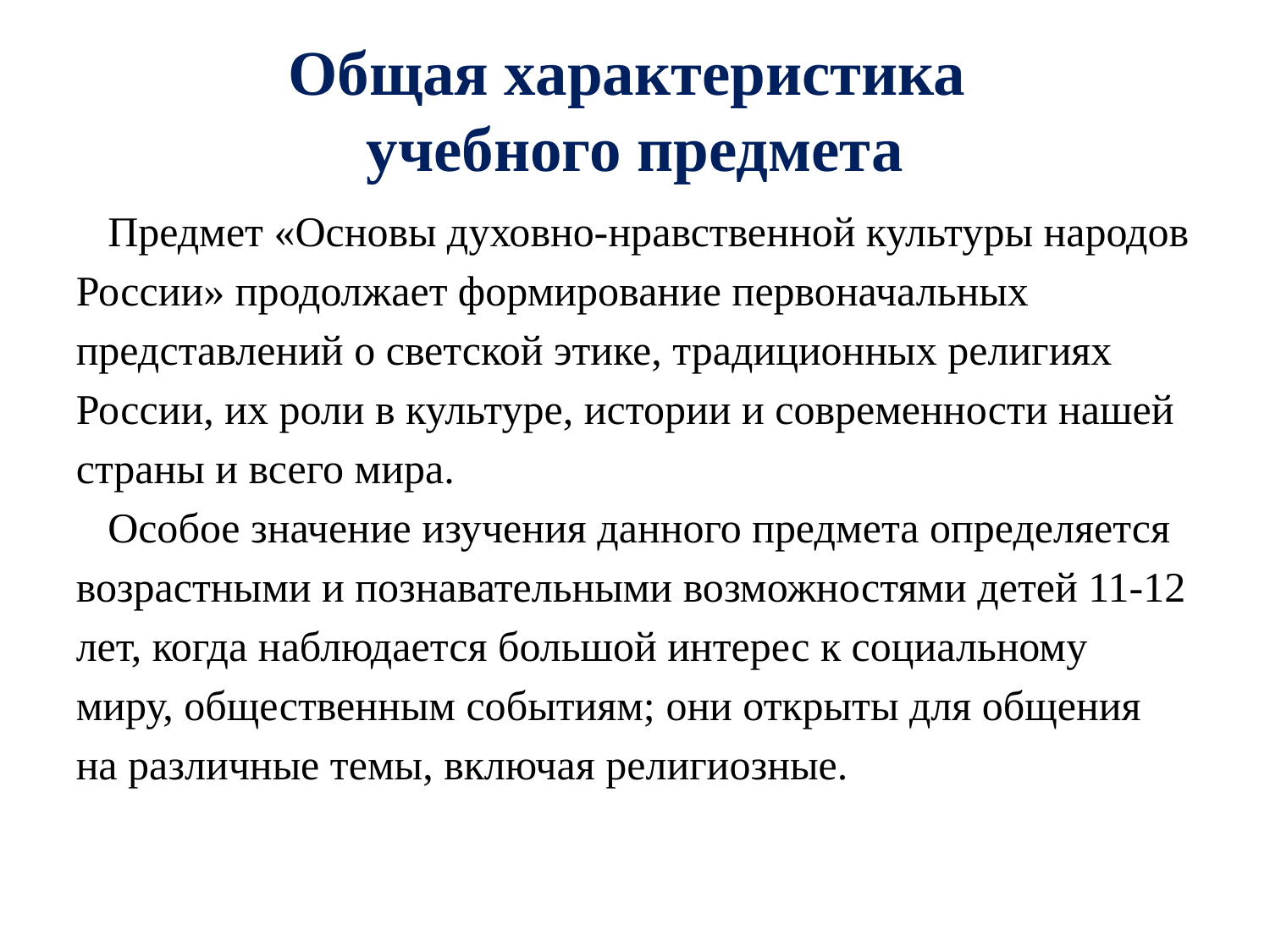

Общая характеристика
учебного предмета
   Предмет «Основы духовно-нравственной культуры народов
России» продолжает формирование первоначальных
представлений о светской этике, традиционных религиях
России, их роли в культуре, истории и современности нашей
страны и всего мира.
   Особое значение изучения данного предмета определяется
возрастными и познавательными возможностями детей 11-12
лет, когда наблюдается большой интерес к социальному
миру, общественным событиям; они открыты для общения
на различные темы, включая религиозные.